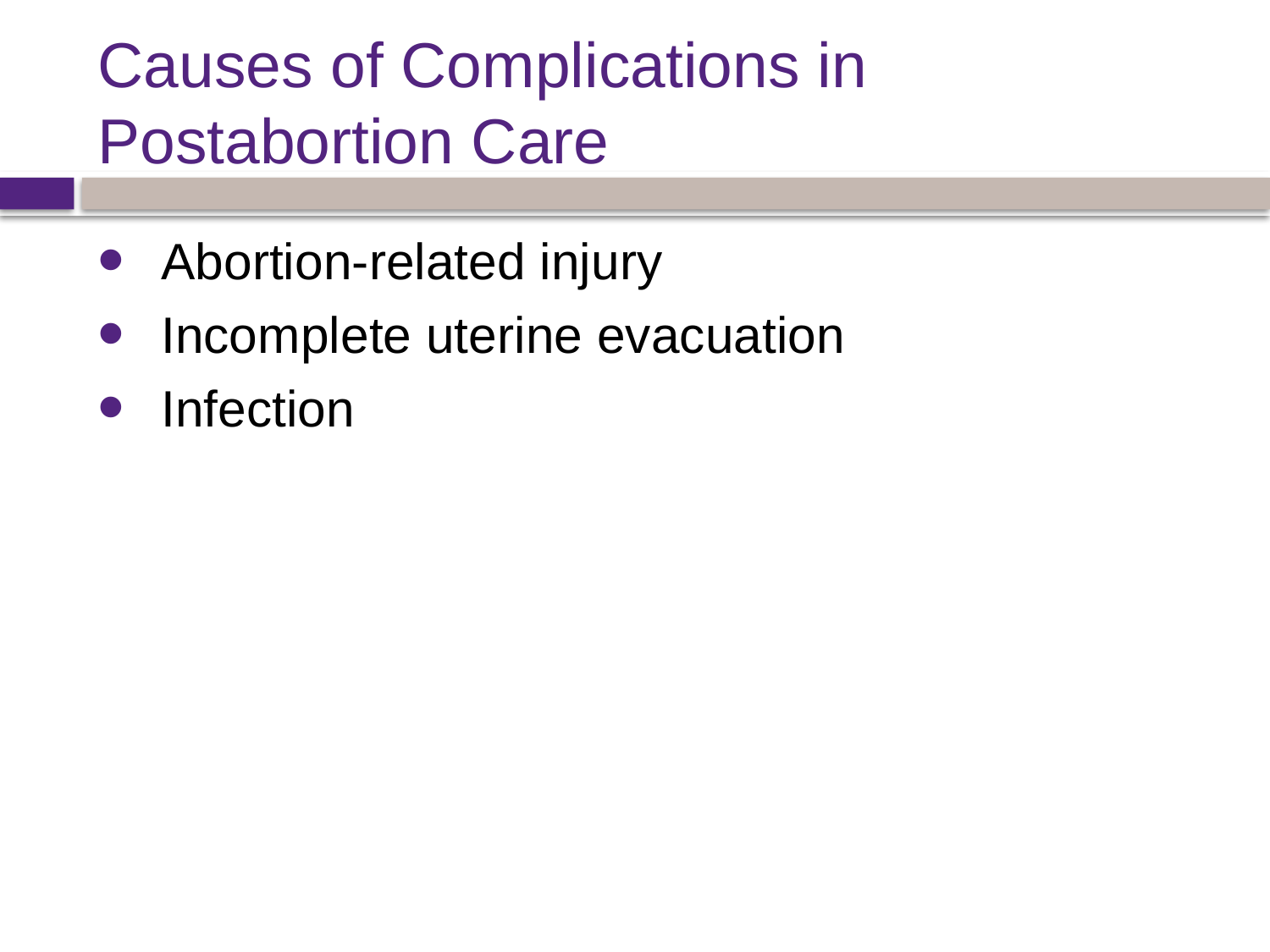

# Causes of Complications in Postabortion Care
Abortion-related injury
Incomplete uterine evacuation
Infection